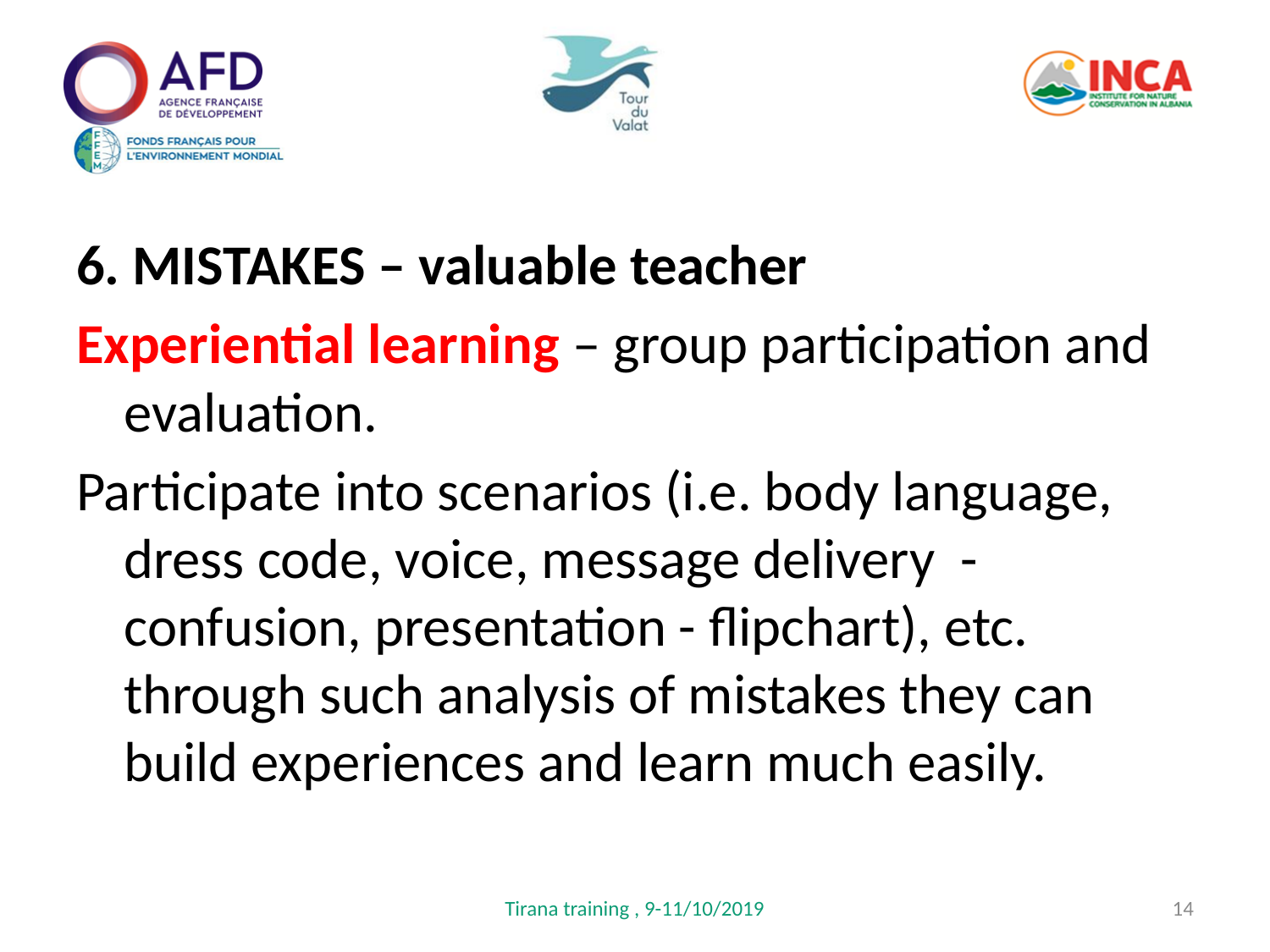

6. MISTAKES – valuable teacher
Experiential learning – group participation and evaluation.
Participate into scenarios (i.e. body language, dress code, voice, message delivery  - confusion, presentation - flipchart), etc.  through such analysis of mistakes they can build experiences and learn much easily.
Tirana training , 9-11/10/2019
14